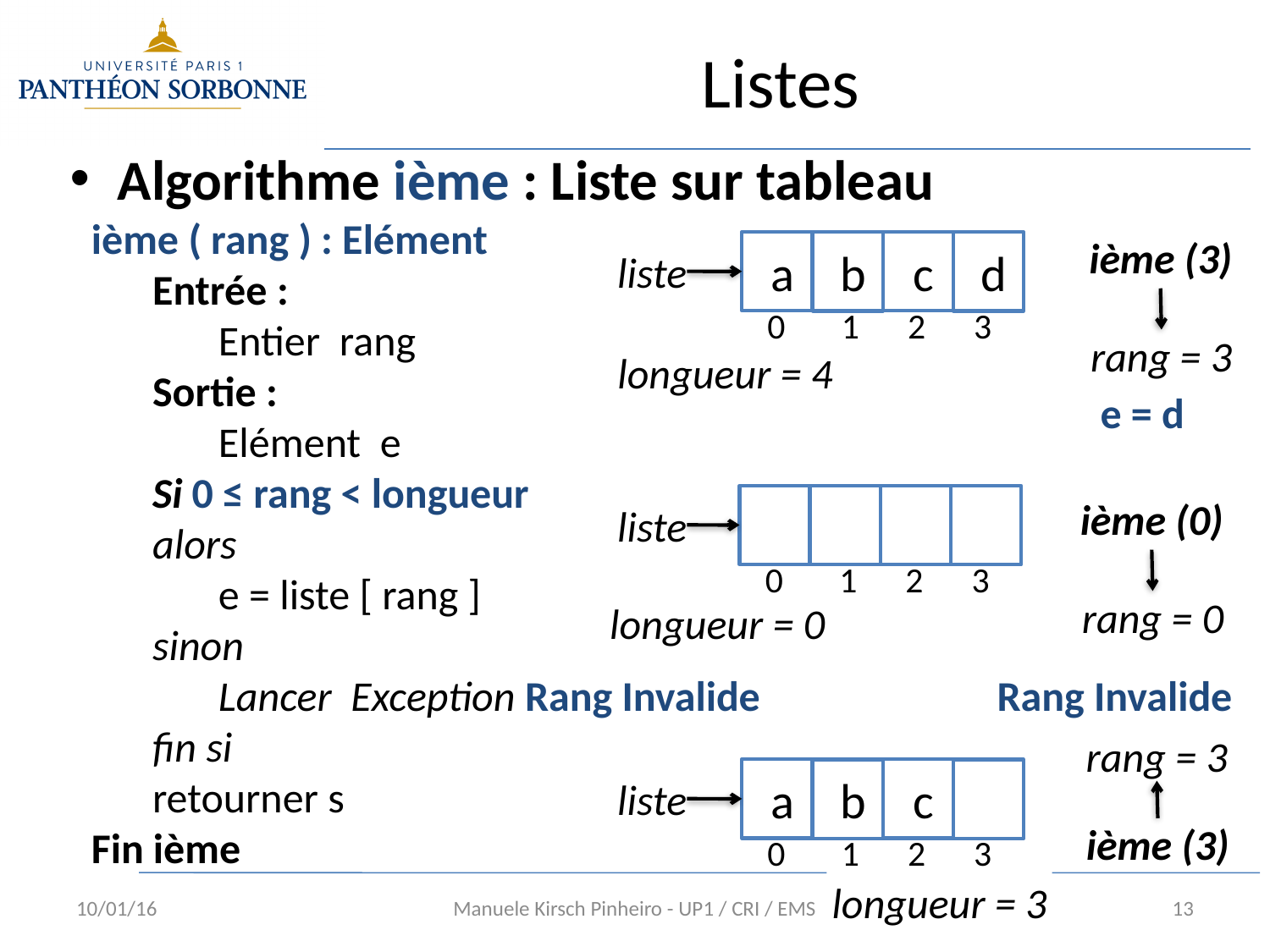

# Listes
Algorithme ième : Liste sur tableau
ième ( rang ) : Elément
	Entrée :
		Entier  rang
	Sortie :
		Elément  e
	Si 0 ≤ rang < longueur
	alors
		e = liste [ rang ]
	sinon
		Lancer  Exception Rang Invalide
	fin si
	retourner s
Fin ième
ième (3)
 a
 c
 b
 d
  0       1      2      3
liste
rang = 3
longueur = 4
e = d

  0       1      2      3
ième (0)
liste
longueur = 0
rang = 0
Rang Invalide
rang = 3
 a
 c
 b

  0       1      2      3
liste
ième (3)
longueur = 3
10/01/16
Manuele Kirsch Pinheiro - UP1 / CRI / EMS
13